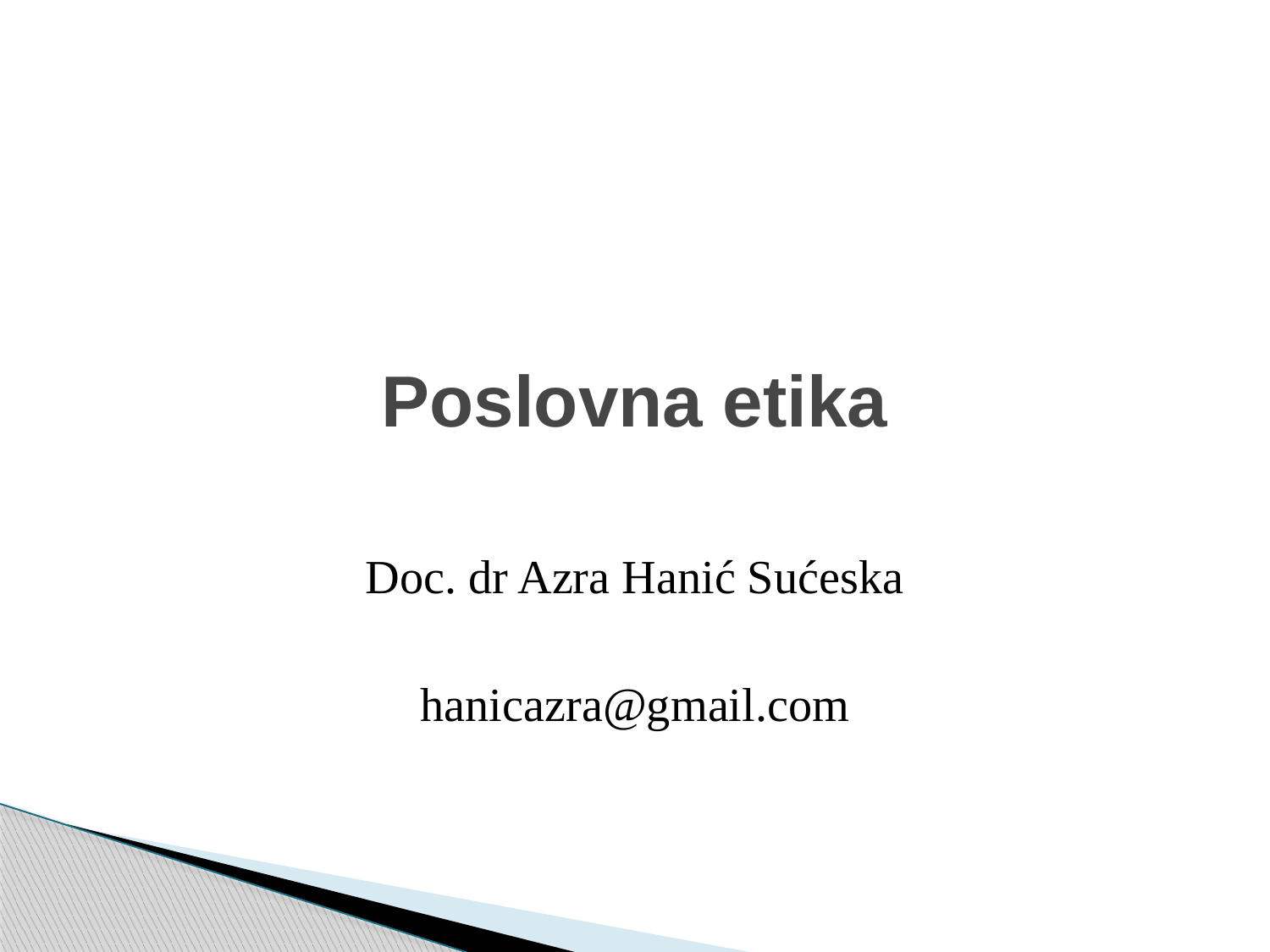

# Poslovna etika
Doc. dr Azra Hanić Sućeska

hanicazra@gmail.com